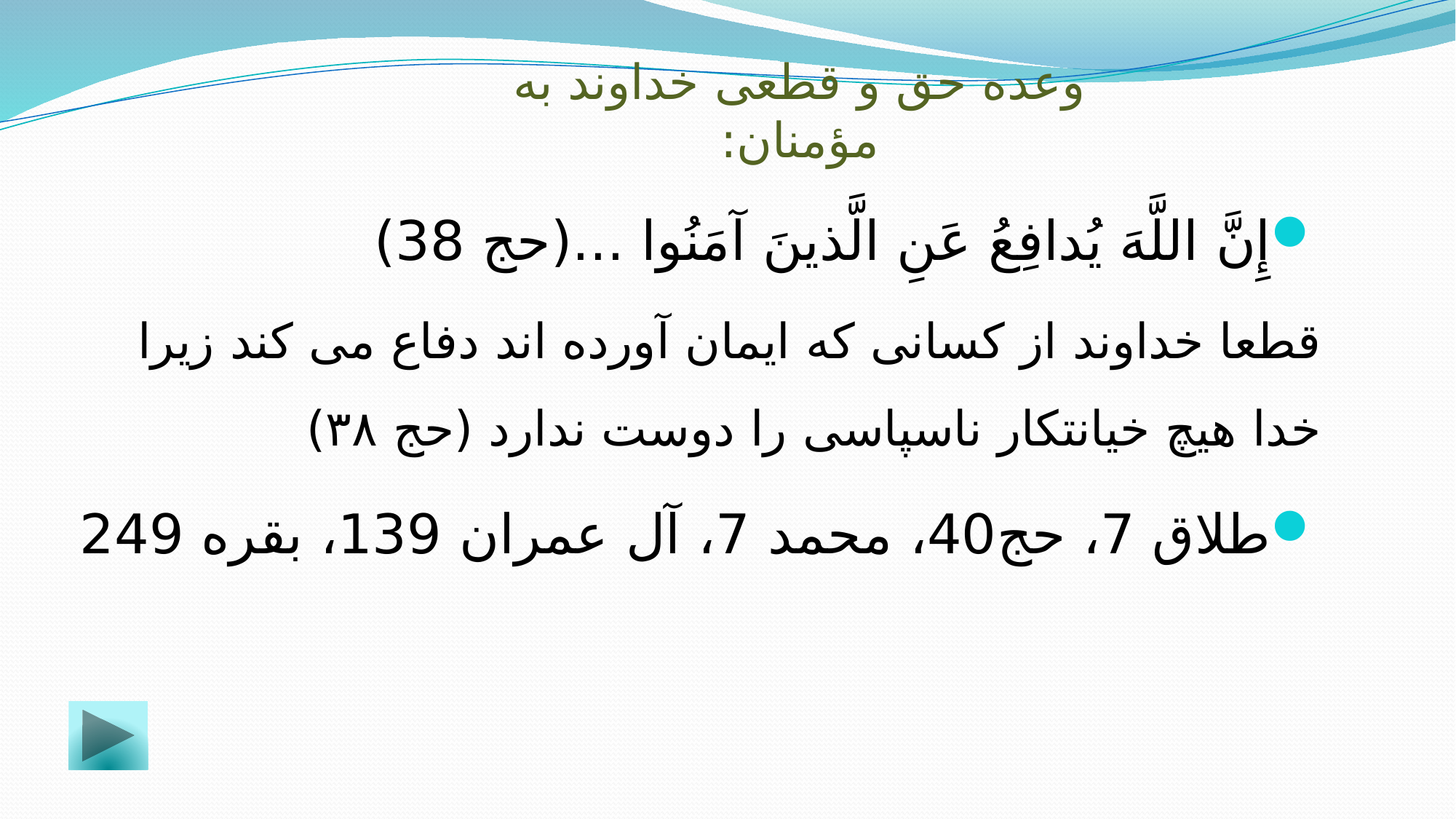

# وعده حق و قطعی خداوند به مؤمنان:
إِنَّ اللَّهَ يُدافِعُ عَنِ الَّذينَ آمَنُوا ...(حج 38)
قطعا خداوند از كسانى كه ايمان آورده‏ اند دفاع مى ‏كند زيرا خدا هيچ خيانتكار ناسپاسى را دوست ندارد (حج ۳۸)
طلاق 7، حج40، محمد 7، آل عمران 139، بقره 249